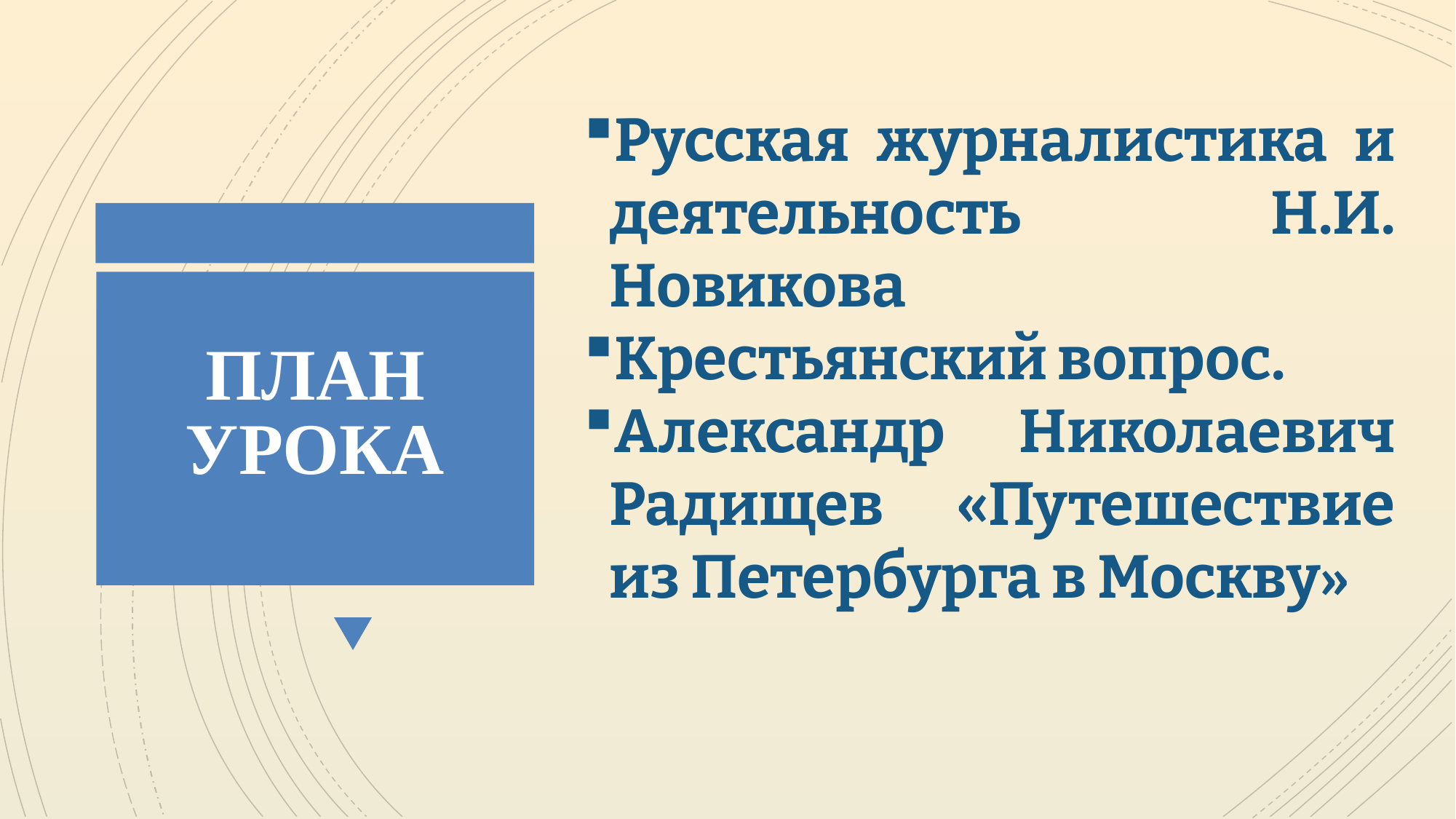

Русская журналистика и деятельность Н.И. Новикова
Крестьянский вопрос.
Александр Николаевич Радищев «Путешествие из Петербурга в Москву»
ПЛАН УРОКА